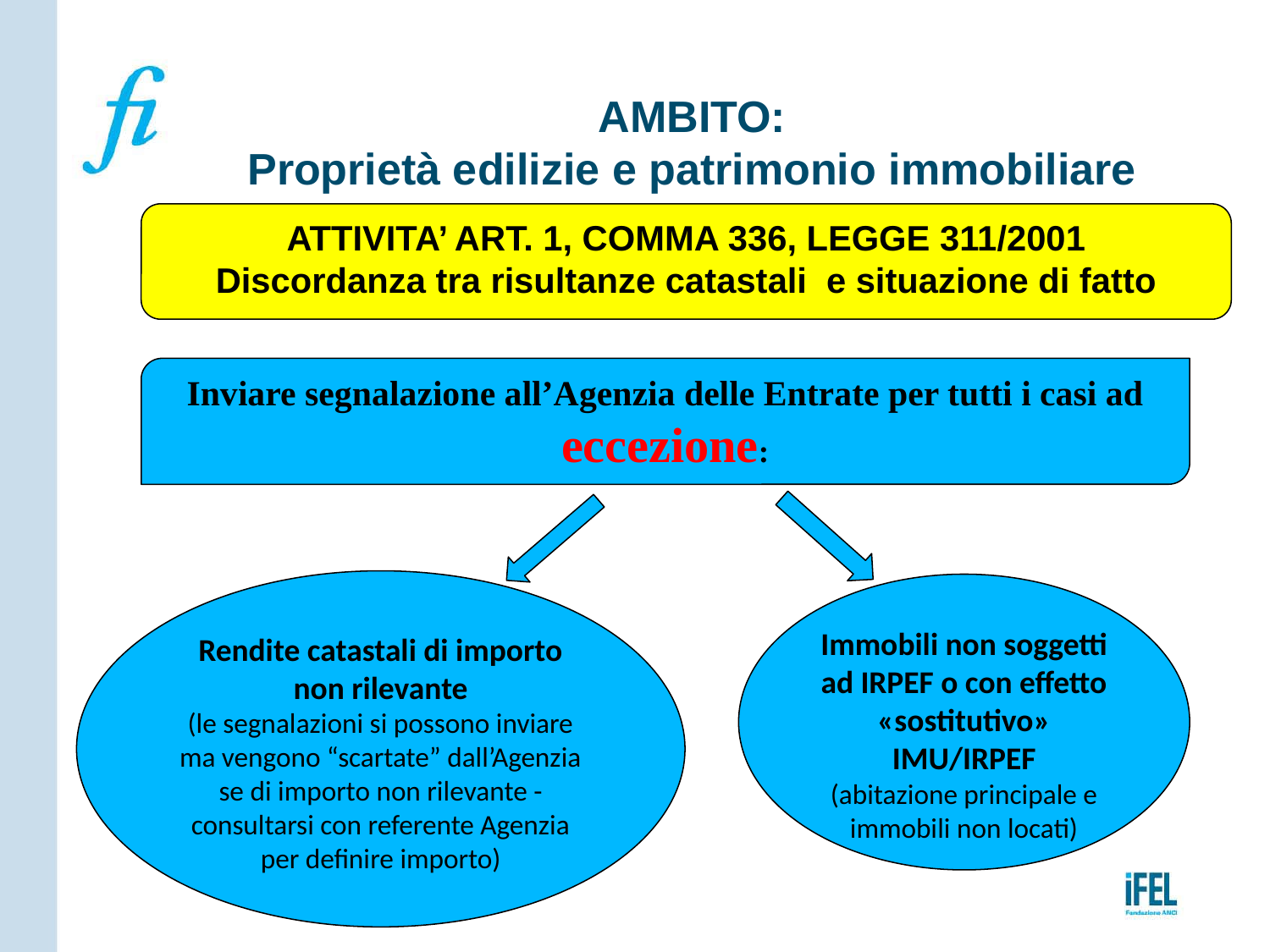

AMBITO:
Proprietà edilizie e patrimonio immobiliare
ATTIVITA’ ART. 1, COMMA 336, LEGGE 311/2001
Discordanza tra risultanze catastali  e situazione di fatto
Inviare segnalazione all’Agenzia delle Entrate per tutti i casi ad eccezione:

Rendite catastali di importo non rilevante
(le segnalazioni si possono inviare ma vengono “scartate” dall’Agenzia se di importo non rilevante - consultarsi con referente Agenzia per definire importo)
Immobili non soggetti ad IRPEF o con effetto «sostitutivo» IMU/IRPEF
(abitazione principale e immobili non locati)